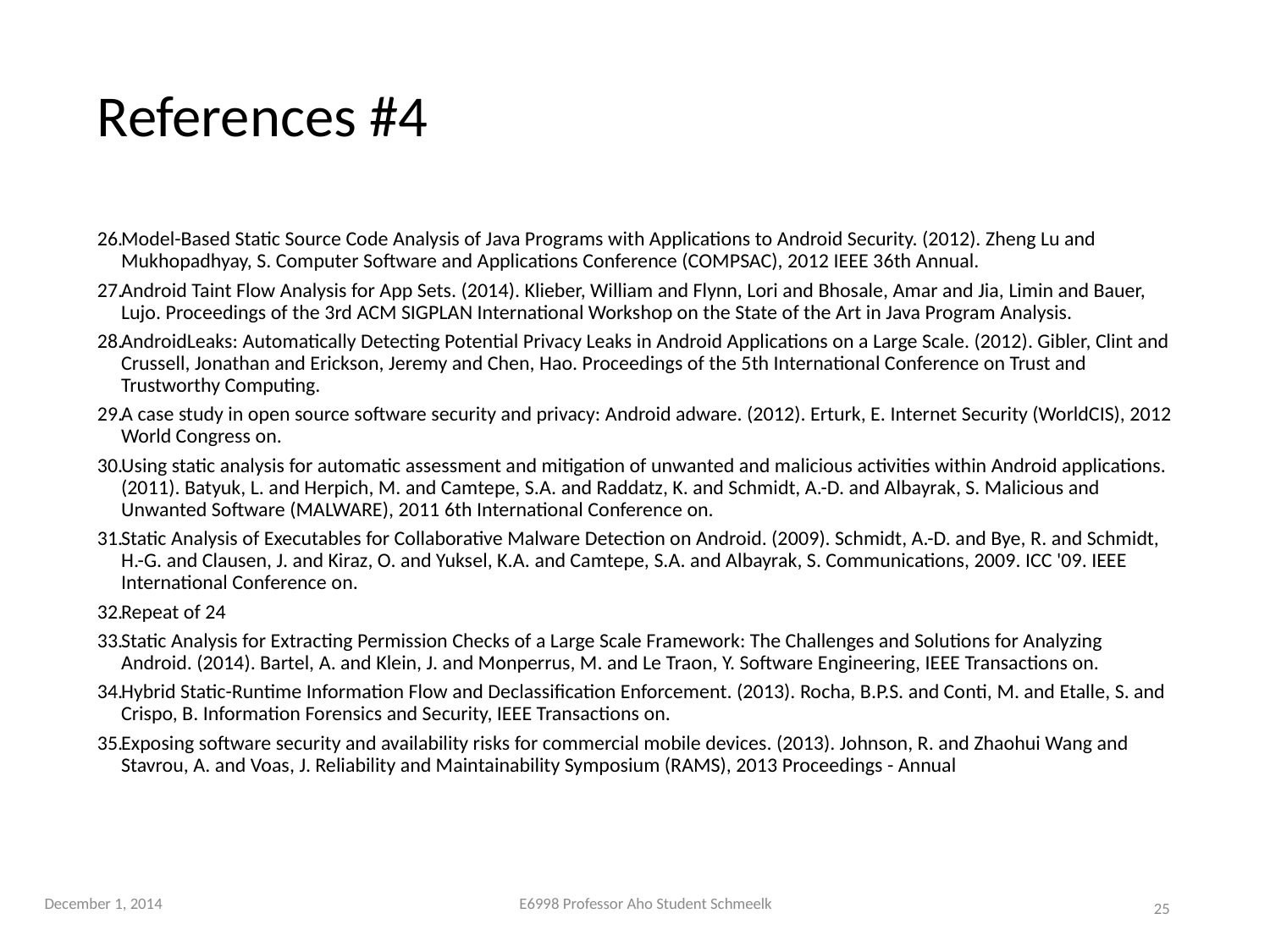

# References #4
Model-Based Static Source Code Analysis of Java Programs with Applications to Android Security. (2012). Zheng Lu and Mukhopadhyay, S. Computer Software and Applications Conference (COMPSAC), 2012 IEEE 36th Annual.
Android Taint Flow Analysis for App Sets. (2014). Klieber, William and Flynn, Lori and Bhosale, Amar and Jia, Limin and Bauer, Lujo. Proceedings of the 3rd ACM SIGPLAN International Workshop on the State of the Art in Java Program Analysis.
AndroidLeaks: Automatically Detecting Potential Privacy Leaks in Android Applications on a Large Scale. (2012). Gibler, Clint and Crussell, Jonathan and Erickson, Jeremy and Chen, Hao. Proceedings of the 5th International Conference on Trust and Trustworthy Computing.
A case study in open source software security and privacy: Android adware. (2012). Erturk, E. Internet Security (WorldCIS), 2012 World Congress on.
Using static analysis for automatic assessment and mitigation of unwanted and malicious activities within Android applications. (2011). Batyuk, L. and Herpich, M. and Camtepe, S.A. and Raddatz, K. and Schmidt, A.-D. and Albayrak, S. Malicious and Unwanted Software (MALWARE), 2011 6th International Conference on.
Static Analysis of Executables for Collaborative Malware Detection on Android. (2009). Schmidt, A.-D. and Bye, R. and Schmidt, H.-G. and Clausen, J. and Kiraz, O. and Yuksel, K.A. and Camtepe, S.A. and Albayrak, S. Communications, 2009. ICC '09. IEEE International Conference on.
Repeat of 24
Static Analysis for Extracting Permission Checks of a Large Scale Framework: The Challenges and Solutions for Analyzing Android. (2014). Bartel, A. and Klein, J. and Monperrus, M. and Le Traon, Y. Software Engineering, IEEE Transactions on.
Hybrid Static-Runtime Information Flow and Declassification Enforcement. (2013). Rocha, B.P.S. and Conti, M. and Etalle, S. and Crispo, B. Information Forensics and Security, IEEE Transactions on.
Exposing software security and availability risks for commercial mobile devices. (2013). Johnson, R. and Zhaohui Wang and Stavrou, A. and Voas, J. Reliability and Maintainability Symposium (RAMS), 2013 Proceedings - Annual
December 1, 2014
E6998 Professor Aho Student Schmeelk
25